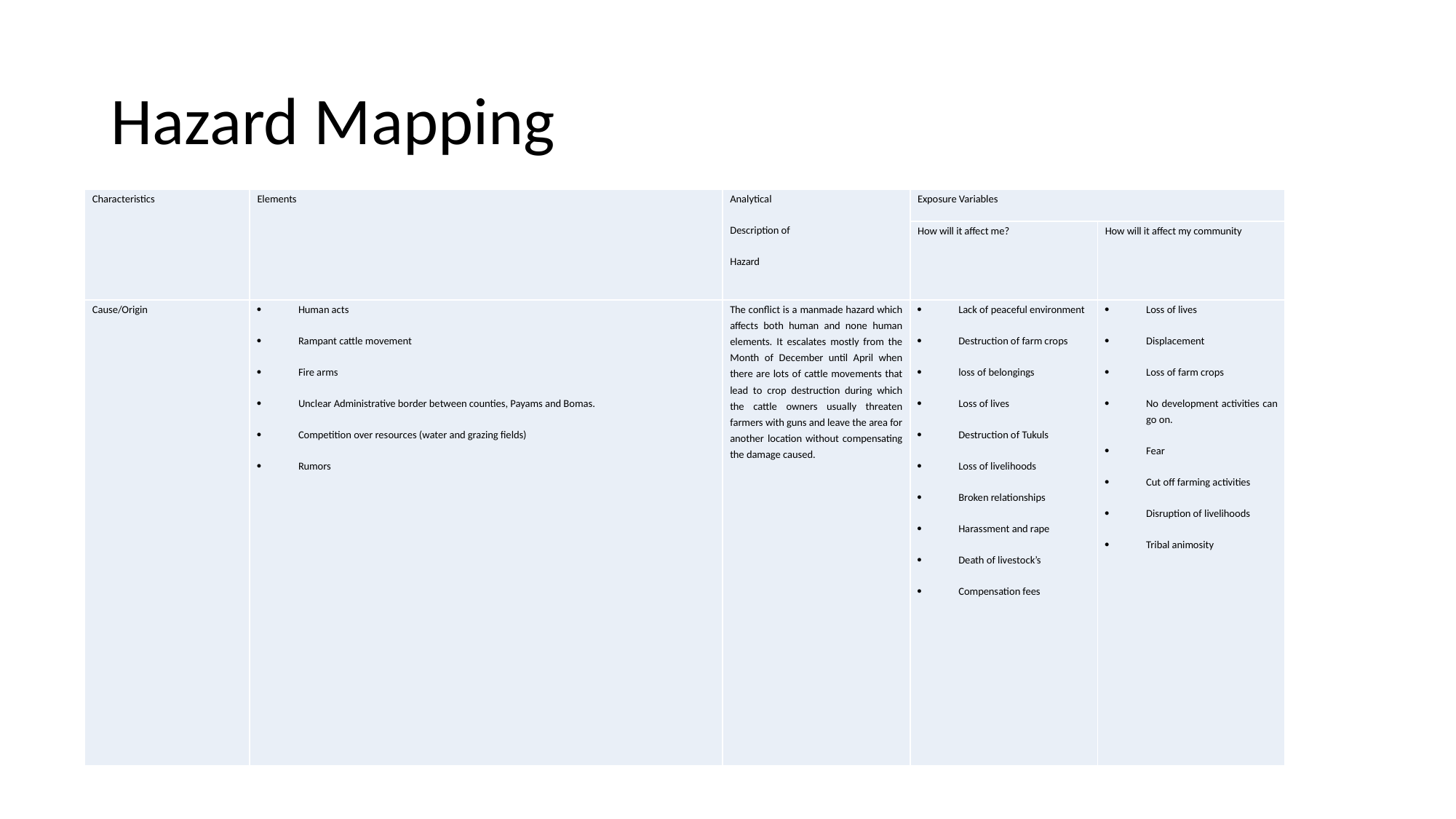

# Hazard Mapping
| Characteristics | Elements | Analytical Description of Hazard | Exposure Variables |  |
| --- | --- | --- | --- | --- |
|  |  |  | How will it affect me? | How will it affect my community |
| Cause/Origin | Human acts Rampant cattle movement Fire arms Unclear Administrative border between counties, Payams and Bomas. Competition over resources (water and grazing fields) Rumors | The conflict is a manmade hazard which affects both human and none human elements. It escalates mostly from the Month of December until April when there are lots of cattle movements that lead to crop destruction during which the cattle owners usually threaten farmers with guns and leave the area for another location without compensating the damage caused. | Lack of peaceful environment Destruction of farm crops loss of belongings Loss of lives Destruction of Tukuls Loss of livelihoods Broken relationships Harassment and rape Death of livestock’s Compensation fees | Loss of lives Displacement Loss of farm crops No development activities can go on. Fear Cut off farming activities Disruption of livelihoods Tribal animosity |